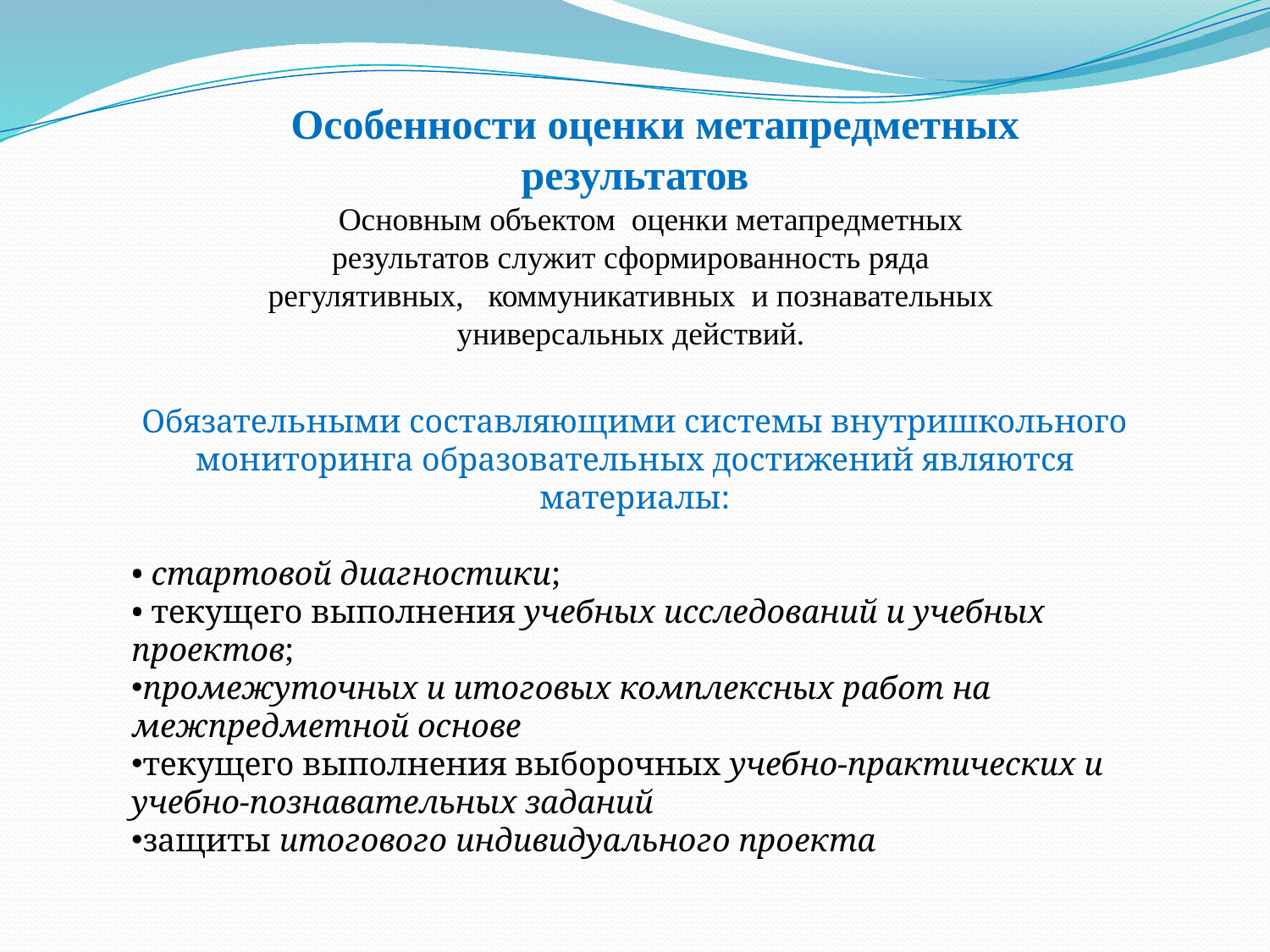

Особенности оценки метапредметных результатов
Основным объектом  оценки метапредметных  результатов служит сформированность ряда  регулятивных,   коммуникативных  и познавательных  универсальных действий.

Обязательными составляющими системы внутришкольного мониторинга образовательных достижений являются материалы:

• стартовой диагностики;
• текущего выполнения учебных исследований и учебных проектов;
промежуточных и итоговых комплексных работ на межпредметной основе
текущего выполнения выборочных учебно-практических и учебно-познавательных заданий
защиты итогового индивидуального проекта